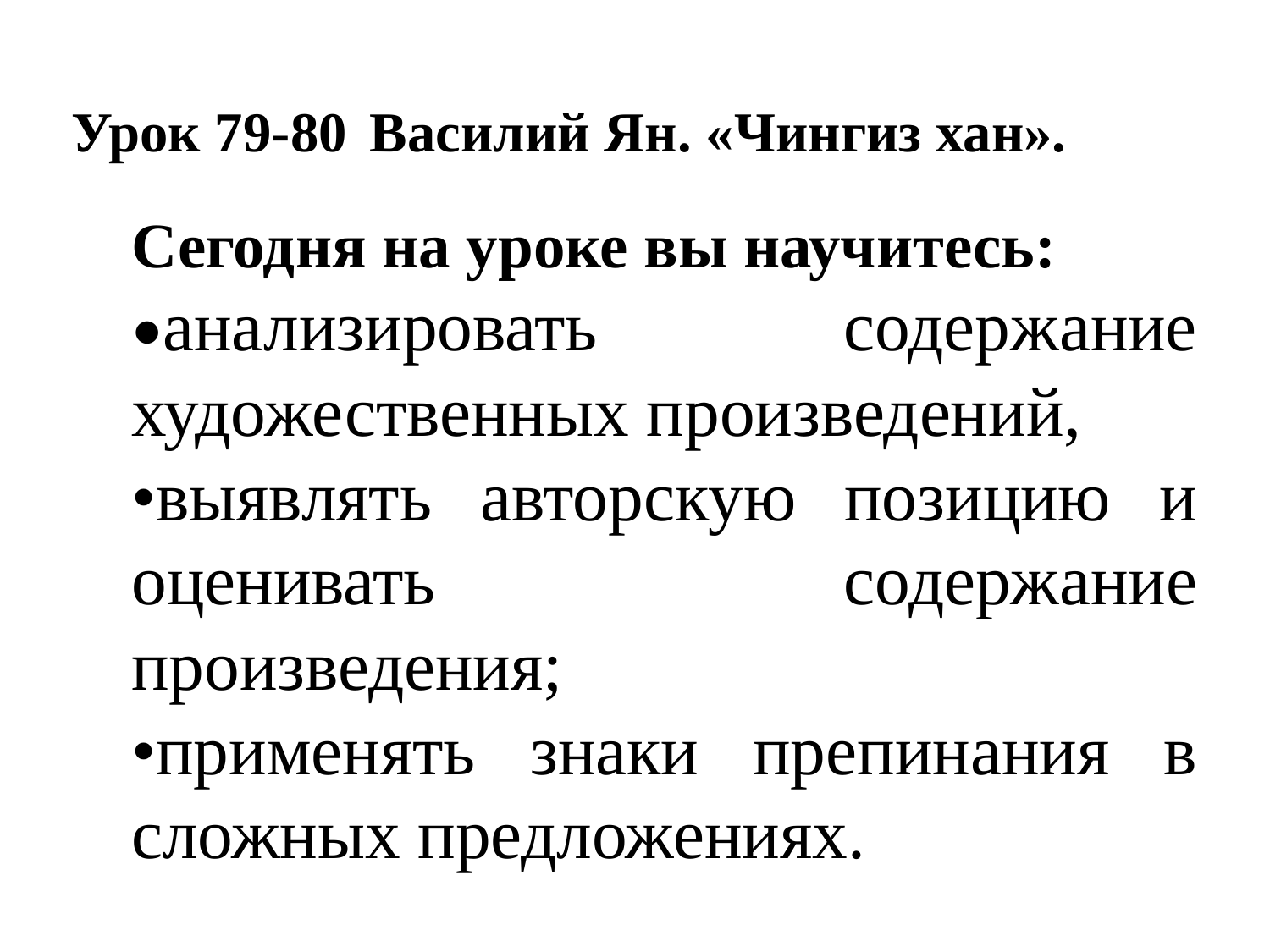

Василий Ян. «Чингиз хан».
Урок 79-80
Сегодня на уроке вы научитесь:
•анализировать содержание художественных произведений,
•выявлять авторскую позицию и оценивать содержание произведения;
•применять знаки препинания в сложных предложениях.